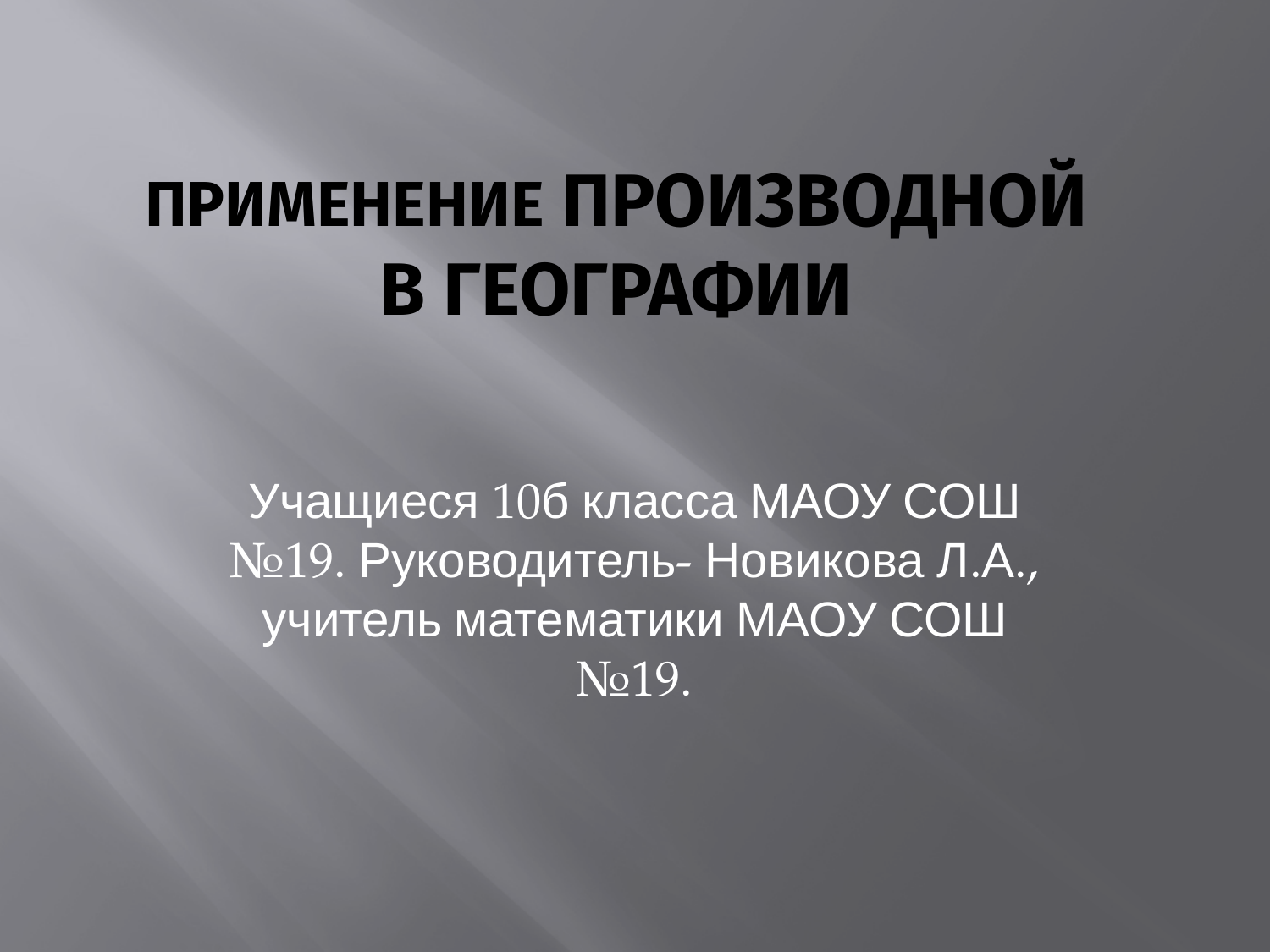

# Применение производной в географии
Учащиеся 10б класса МАОУ СОШ №19. Руководитель- Новикова Л.А., учитель математики МАОУ СОШ №19.